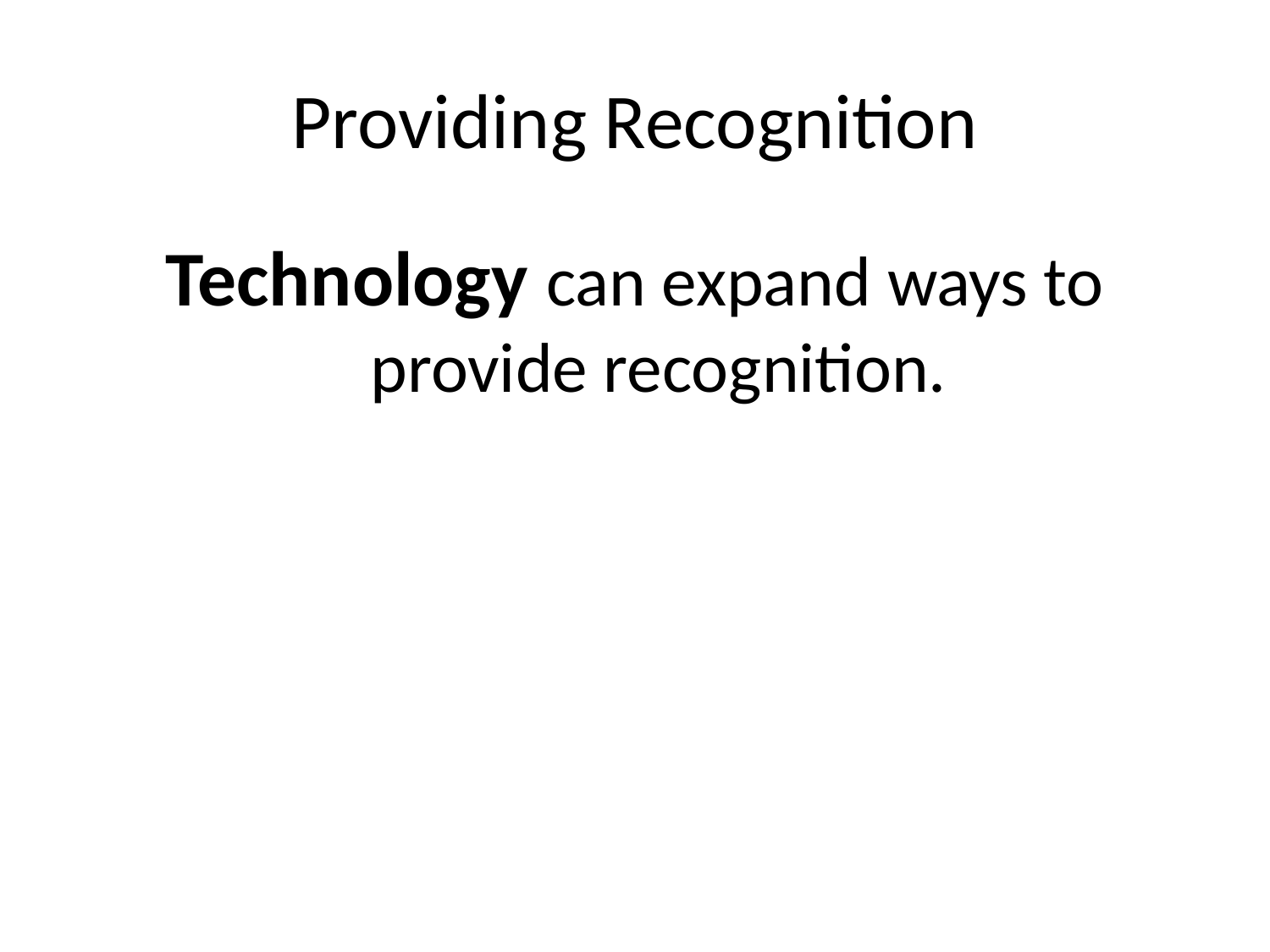

# Providing Recognition
Technology can expand ways to provide recognition.